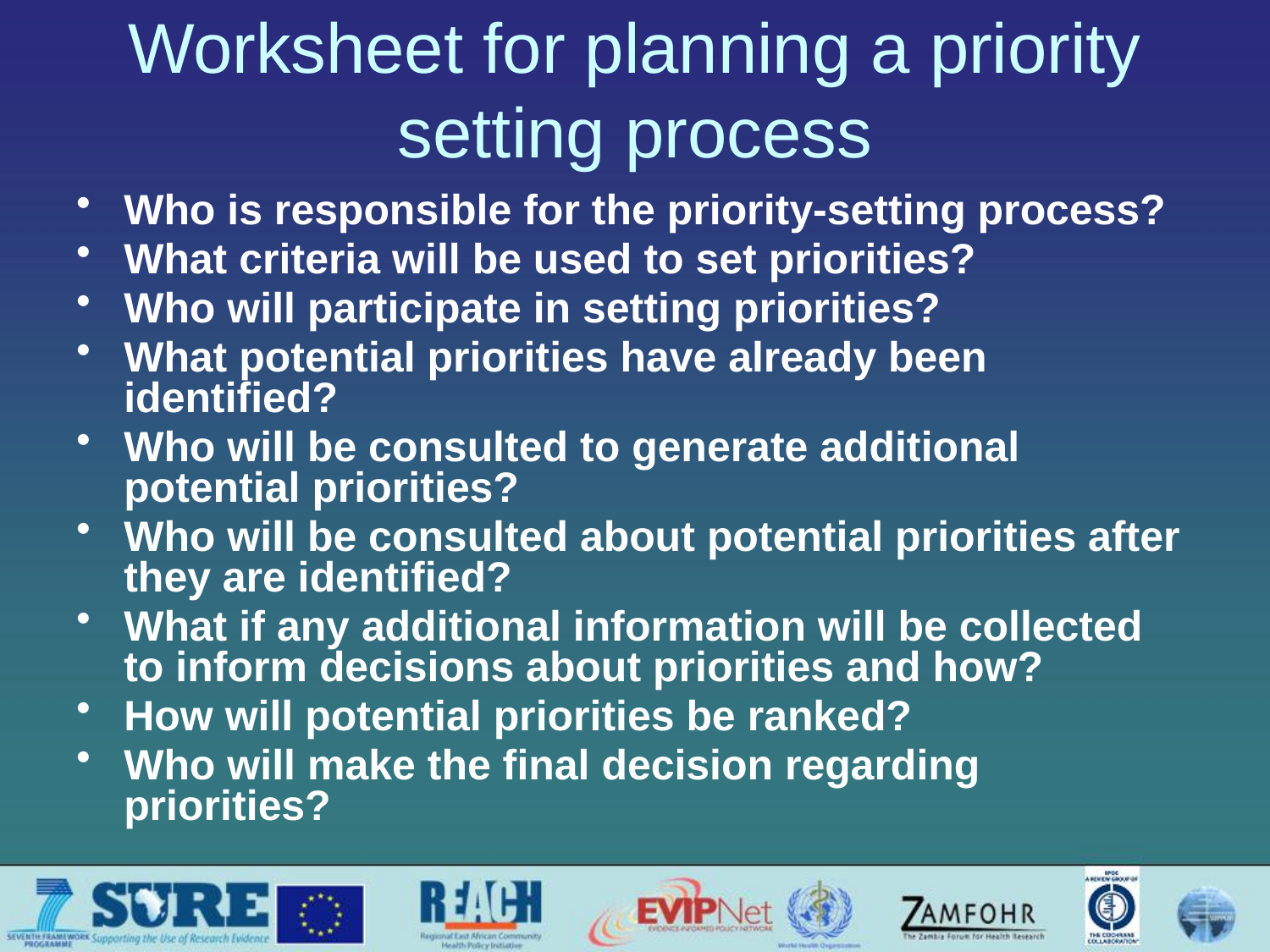

# Worksheet for planning a priority setting process
Who is responsible for the priority-setting process?
What criteria will be used to set priorities?
Who will participate in setting priorities?
What potential priorities have already been identified?
Who will be consulted to generate additional potential priorities?
Who will be consulted about potential priorities after they are identified?
What if any additional information will be collected to inform decisions about priorities and how?
How will potential priorities be ranked?
Who will make the final decision regarding priorities?